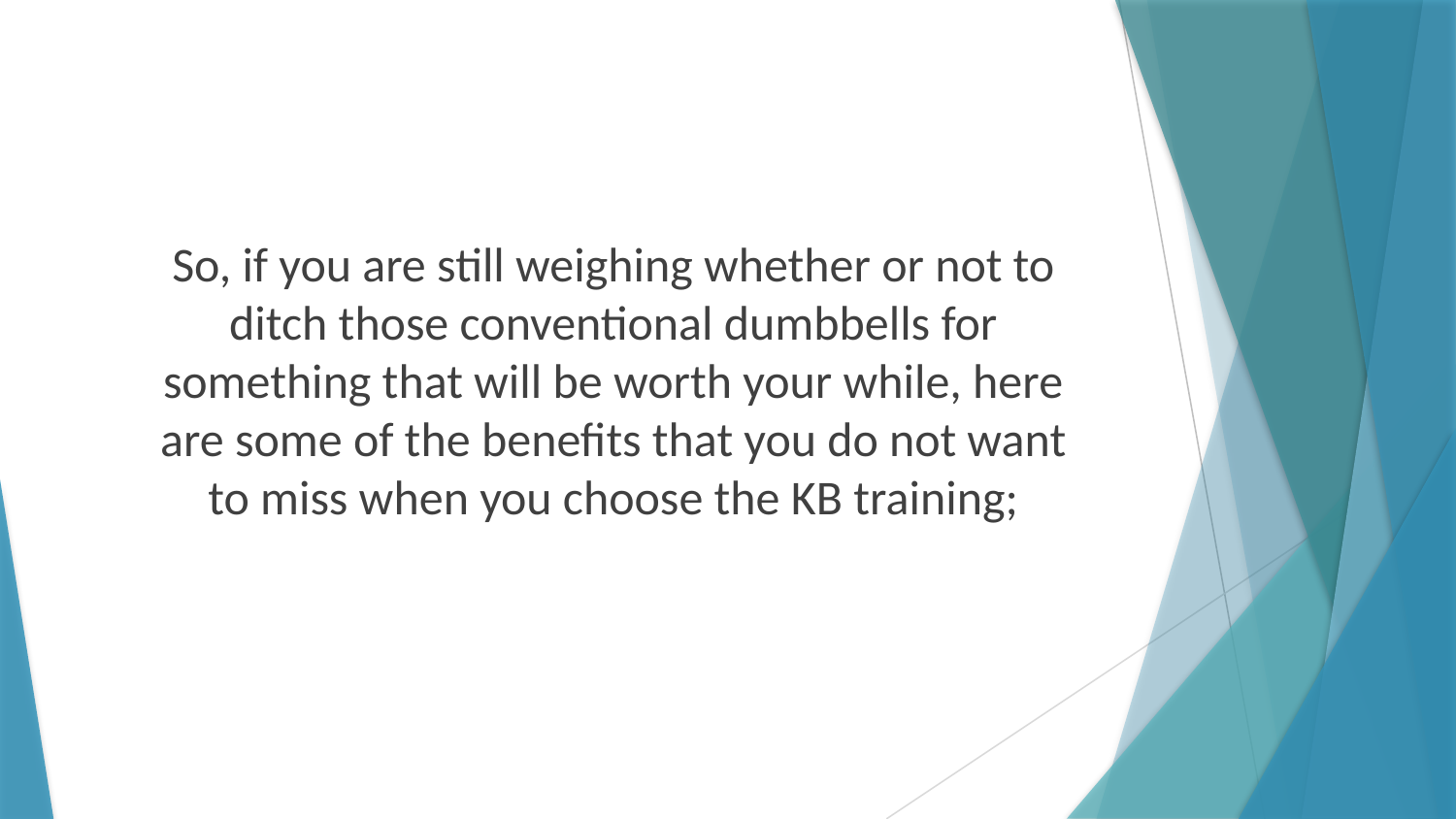

So, if you are still weighing whether or not to ditch those conventional dumbbells for something that will be worth your while, here are some of the benefits that you do not want to miss when you choose the KB training;